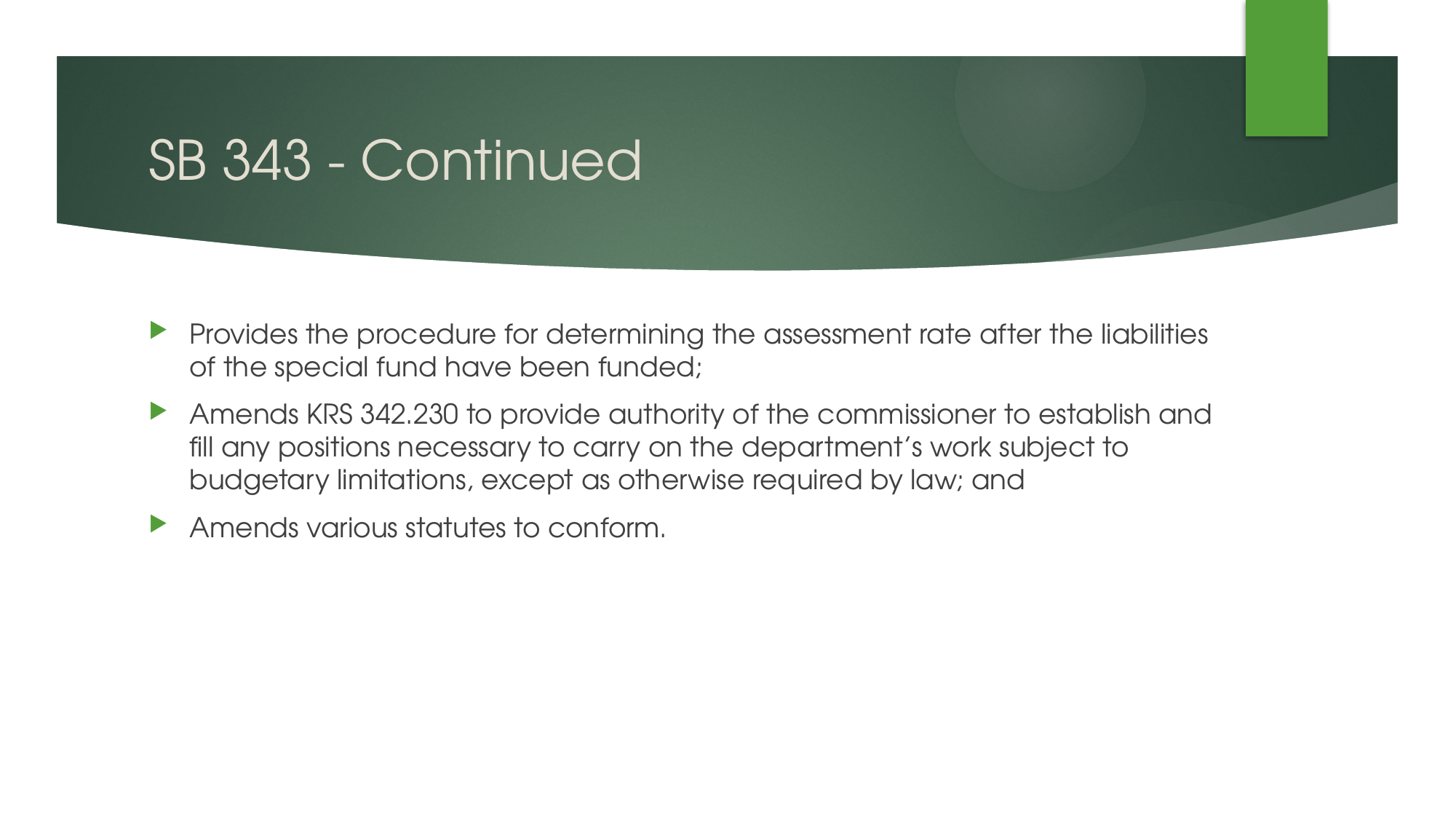

# SB 343 - Continued
Provides the procedure for determining the assessment rate after the liabilities of the special fund have been funded;
Amends KRS 342.230 to provide authority of the commissioner to establish and fill any positions necessary to carry on the department’s work subject to budgetary limitations, except as otherwise required by law; and
Amends various statutes to conform.